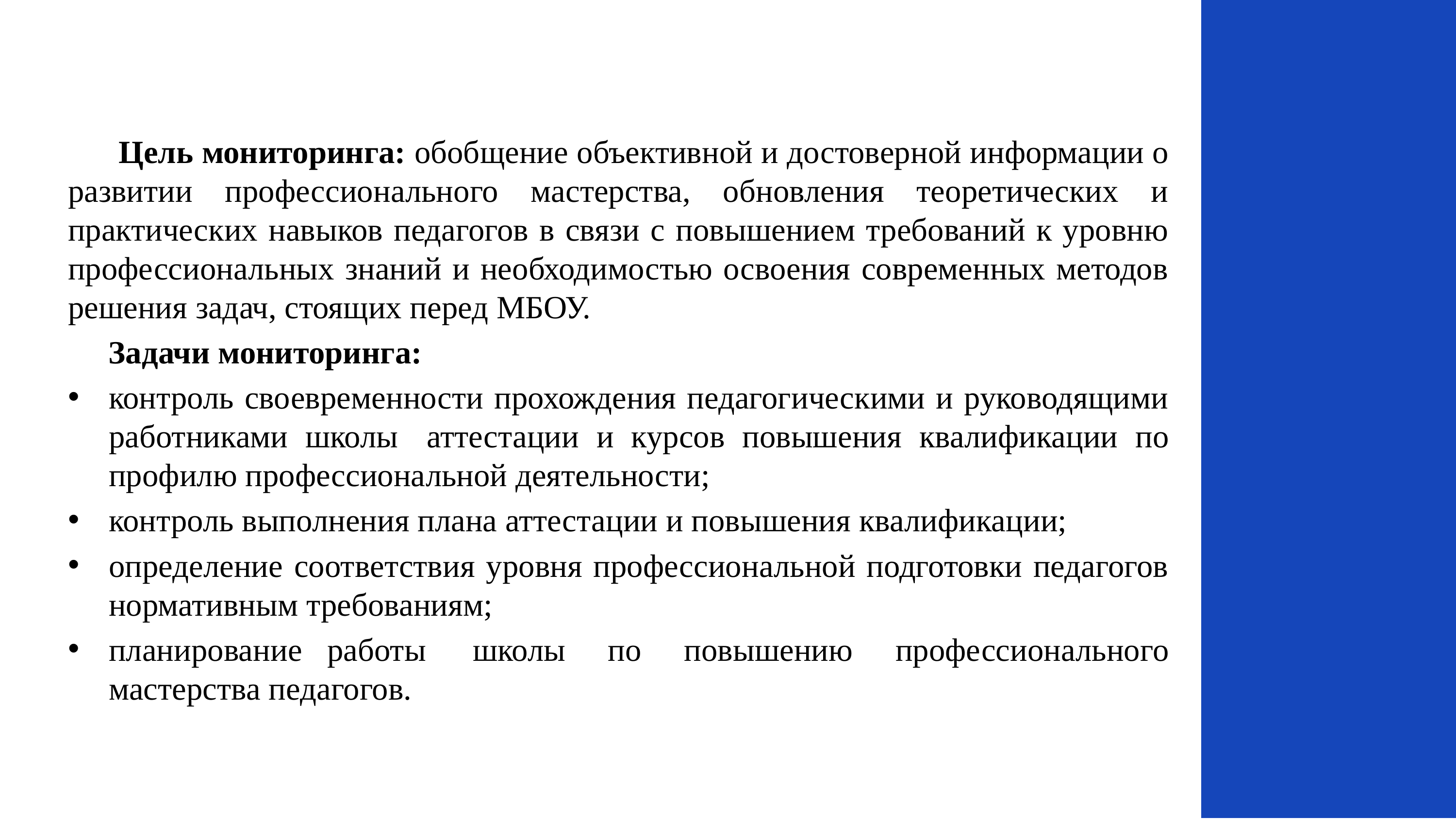

Цель мониторинга: обобщение объективной и достоверной информации о развитии профессионального мастерства, обновления теоретических и практических навыков педагогов в связи с повышением требований к уровню профессиональных знаний и необходимостью освоения современных методов решения задач, стоящих перед МБОУ.
     Задачи мониторинга:
контроль своевременности прохождения педагогическими и руководящими работниками школы	 аттестации и курсов повышения квалификации по профилю профессиональной деятельности;
контроль выполнения плана аттестации и повышения квалификации;
определение соответствия уровня профессиональной подготовки педагогов нормативным требованиям;
планирование	работы	школы по повышению профессионального мастерства педагогов.